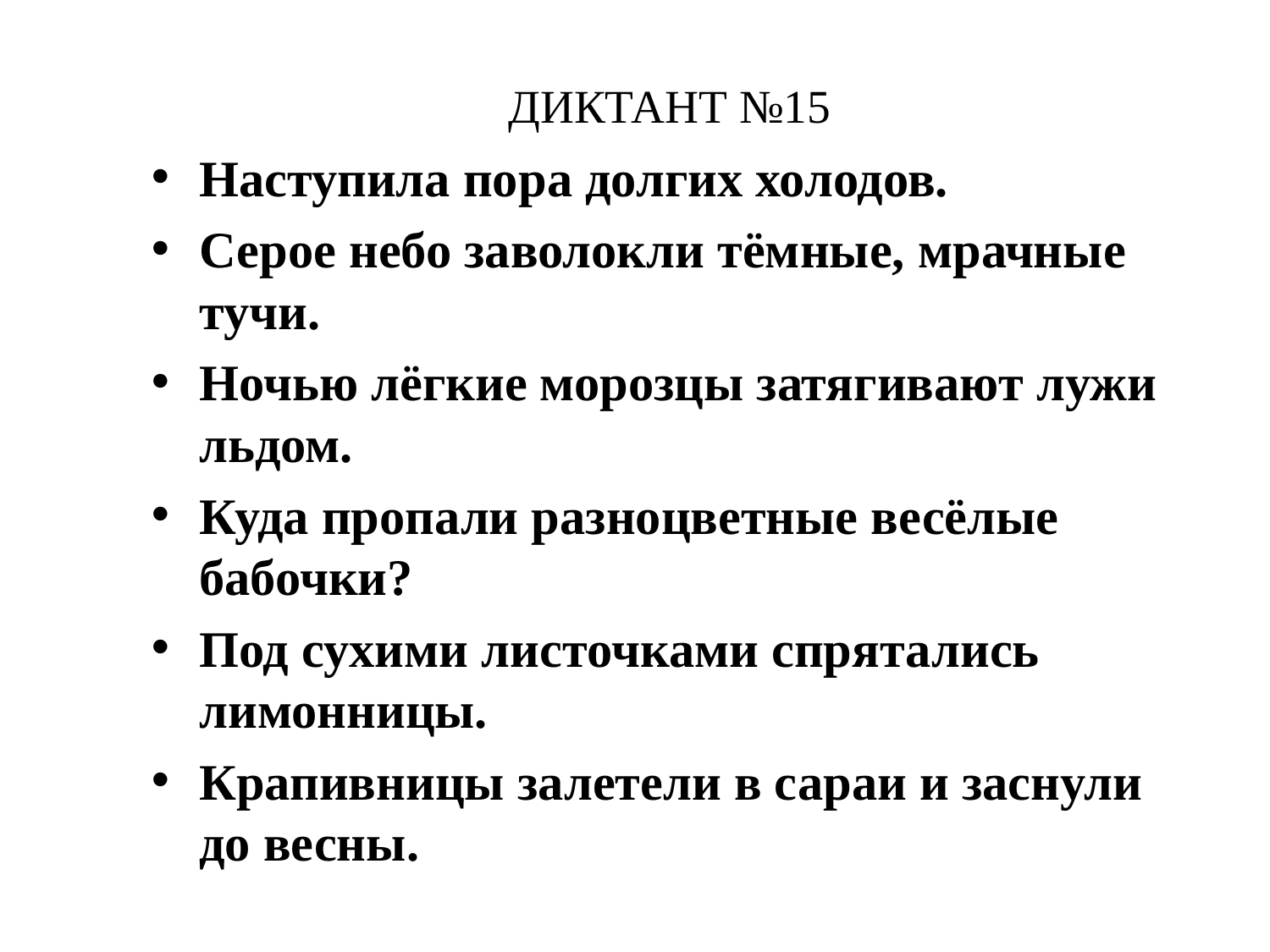

# ДИКТАНТ №15
Наступила пора долгих холодов.
Серое небо заволокли тёмные, мрачные тучи.
Ночью лёгкие морозцы затягивают лужи льдом.
Куда пропали разноцветные весёлые бабочки?
Под сухими листочками спрятались лимонницы.
Крапивницы залетели в сараи и заснули до весны.